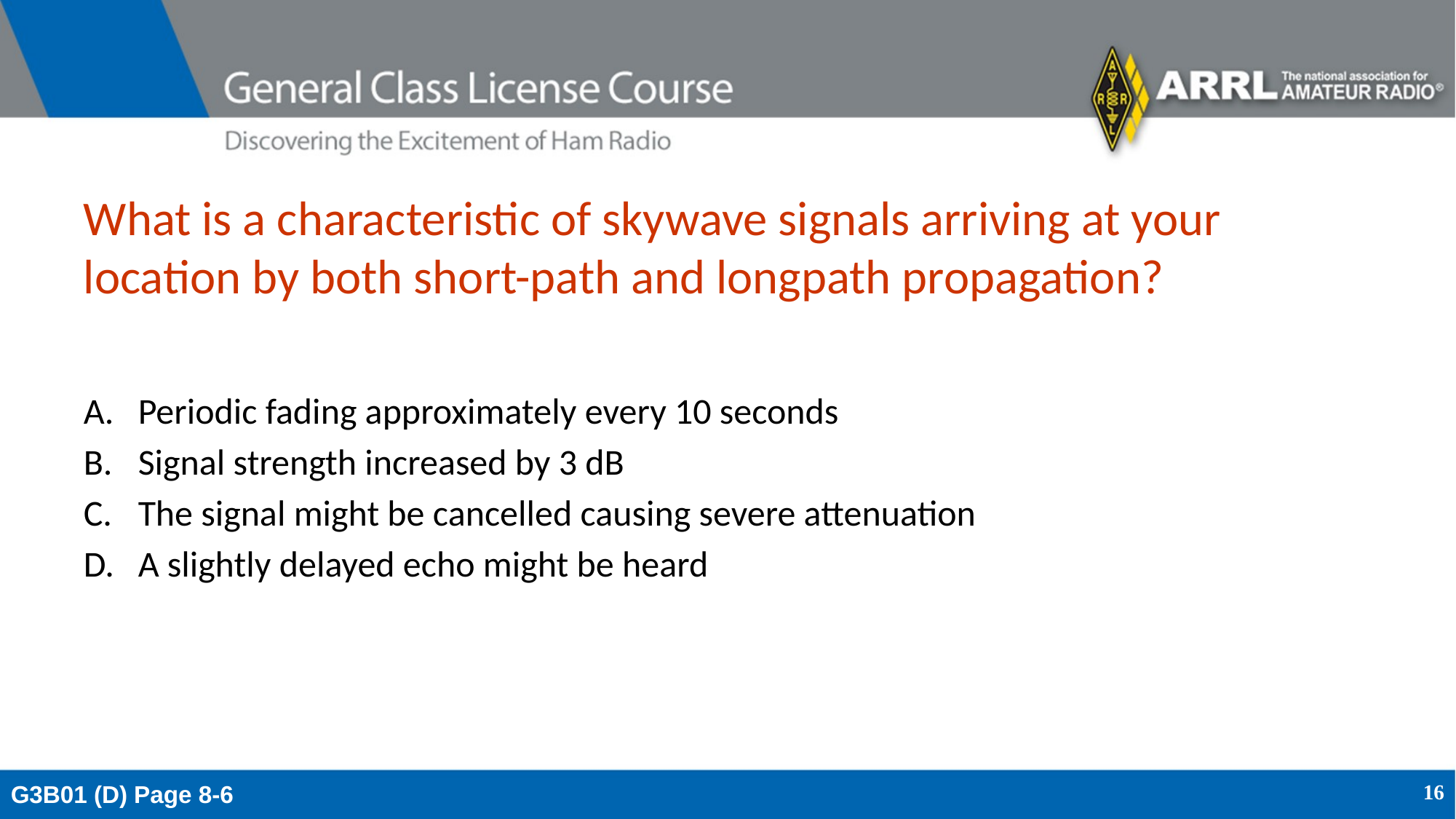

# What is a characteristic of skywave signals arriving at your location by both short-path and longpath propagation?
Periodic fading approximately every 10 seconds
Signal strength increased by 3 dB
The signal might be cancelled causing severe attenuation
A slightly delayed echo might be heard
G3B01 (D) Page 8-6
16